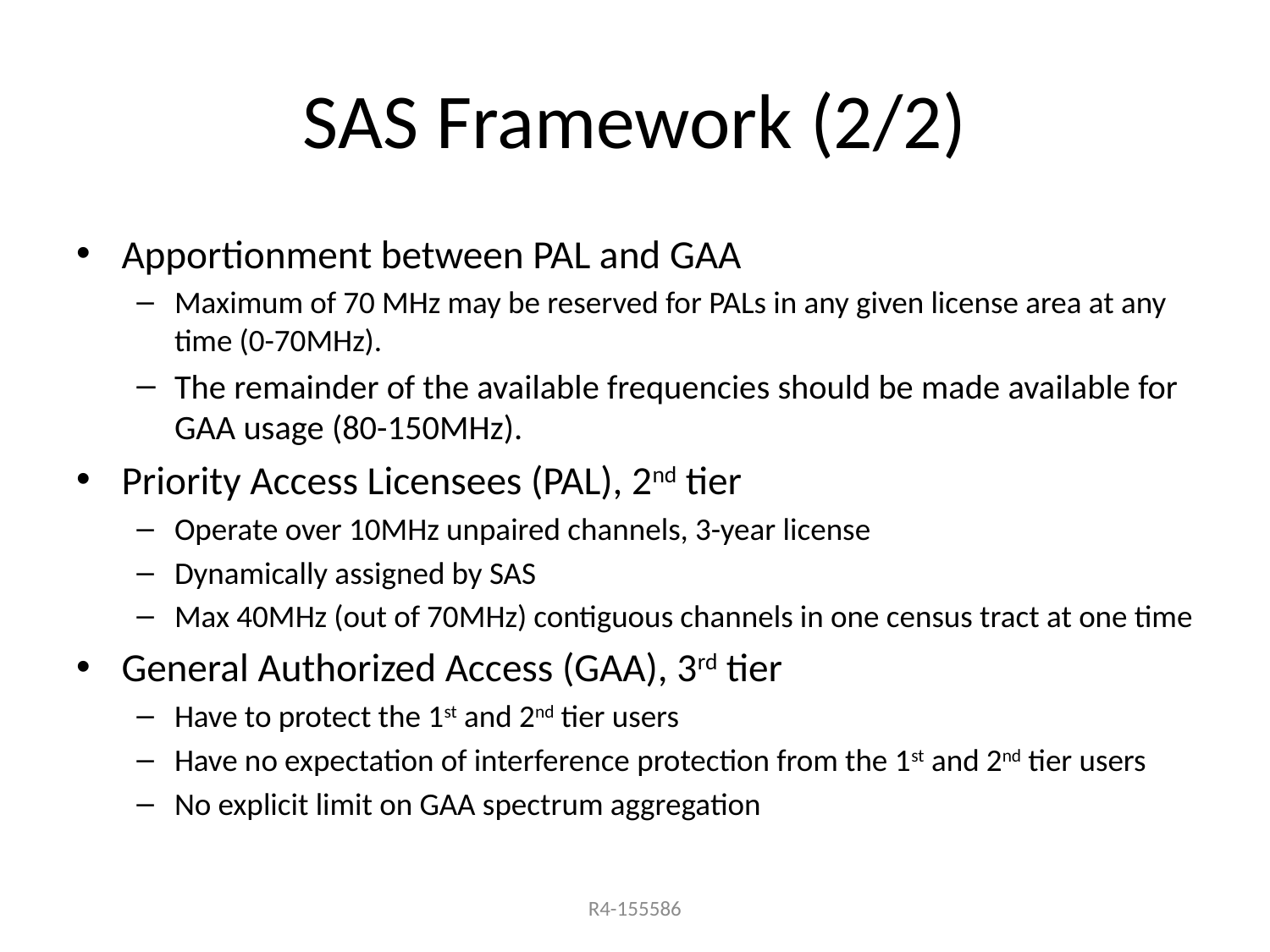

# SAS Framework (2/2)
Apportionment between PAL and GAA
Maximum of 70 MHz may be reserved for PALs in any given license area at any time (0-70MHz).
The remainder of the available frequencies should be made available for GAA usage (80-150MHz).
Priority Access Licensees (PAL), 2nd tier
Operate over 10MHz unpaired channels, 3-year license
Dynamically assigned by SAS
Max 40MHz (out of 70MHz) contiguous channels in one census tract at one time
General Authorized Access (GAA), 3rd tier
Have to protect the 1st and 2nd tier users
Have no expectation of interference protection from the 1st and 2nd tier users
No explicit limit on GAA spectrum aggregation
R4-155586